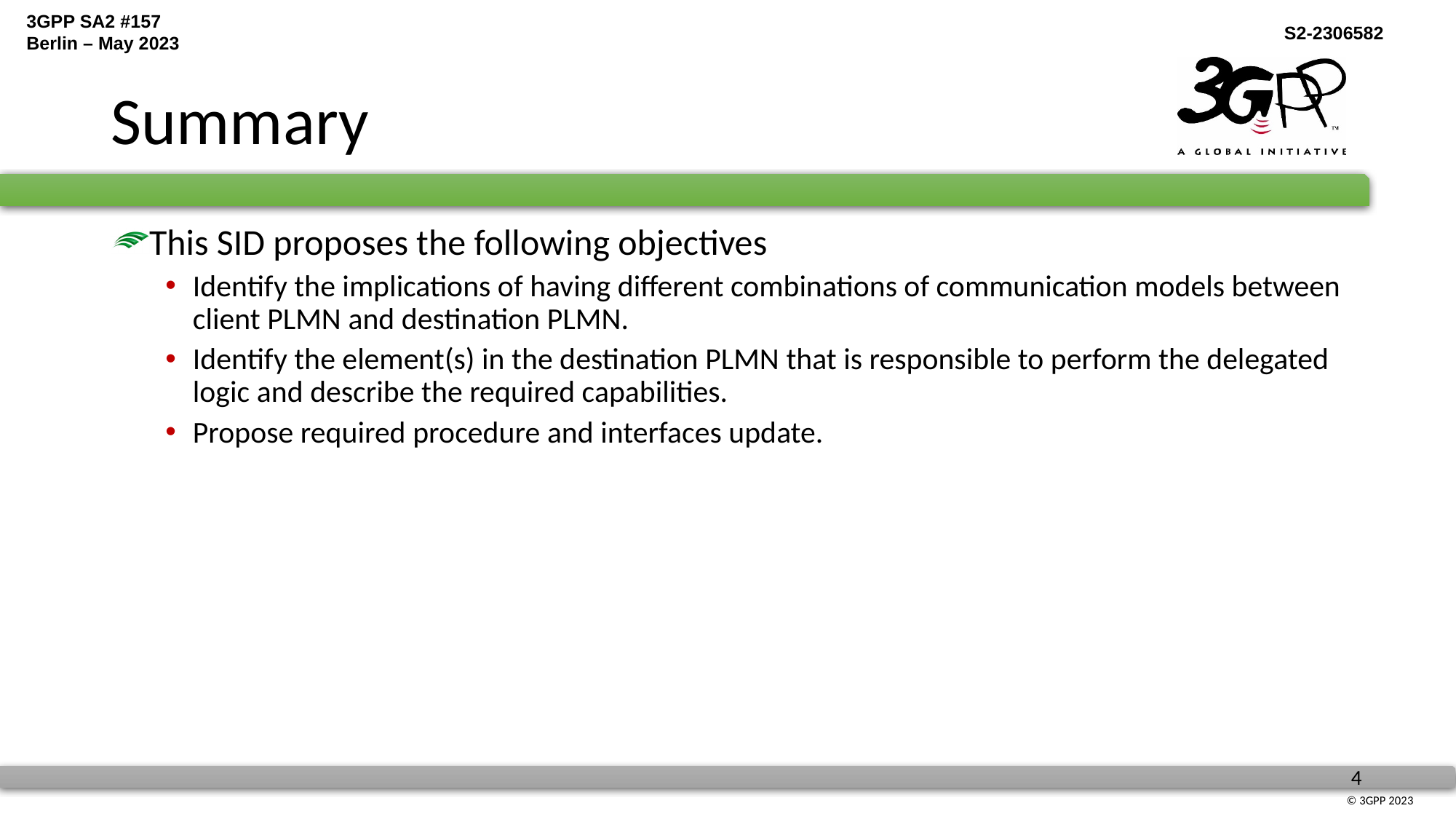

# Summary
This SID proposes the following objectives
Identify the implications of having different combinations of communication models between client PLMN and destination PLMN.
Identify the element(s) in the destination PLMN that is responsible to perform the delegated logic and describe the required capabilities.
Propose required procedure and interfaces update.